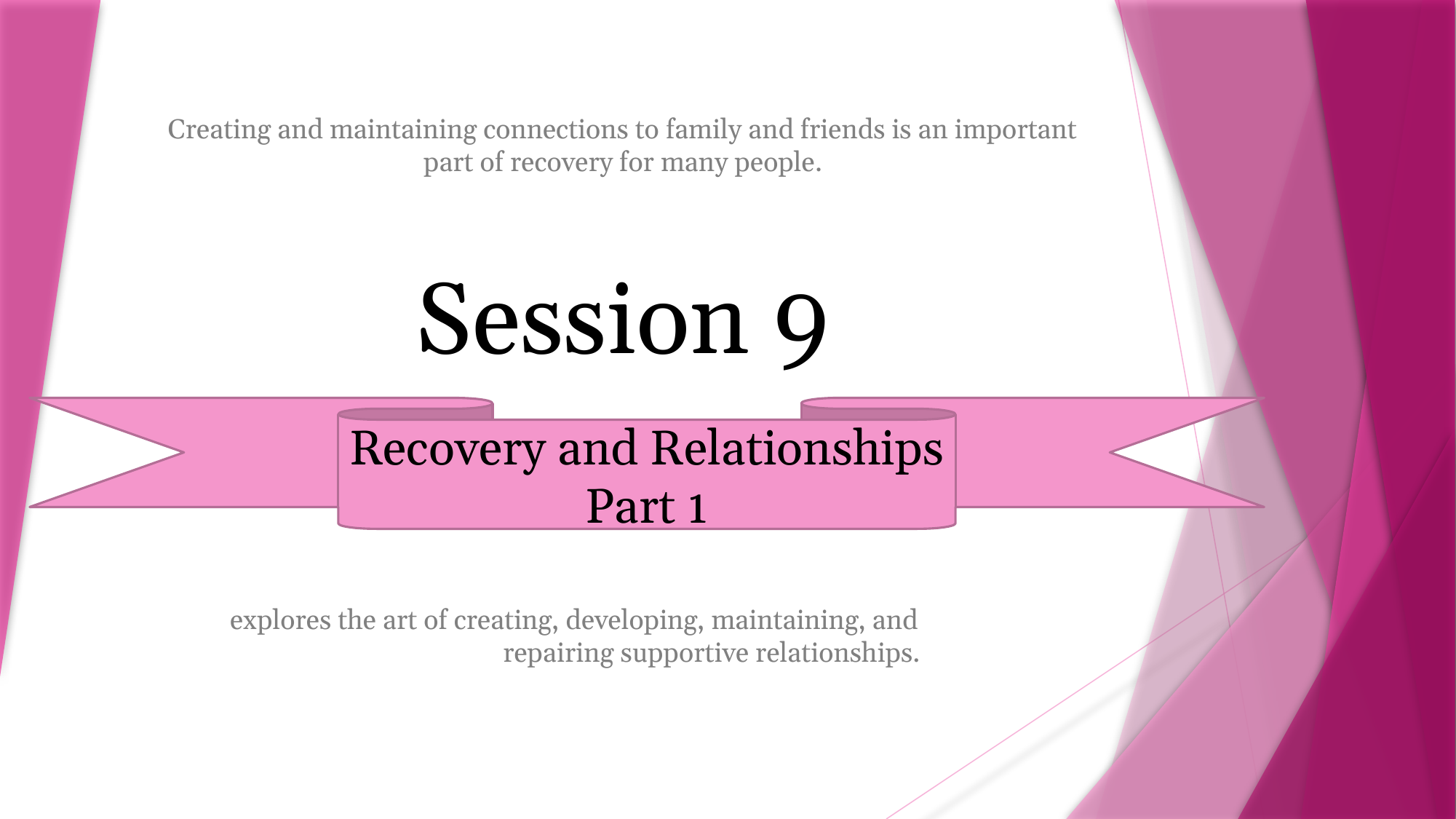

Creating and maintaining connections to family and friends is an important part of recovery for many people.
# Session 9
Recovery and Relationships Part 1
explores the art of creating, developing, maintaining, and                                           repairing supportive relationships.